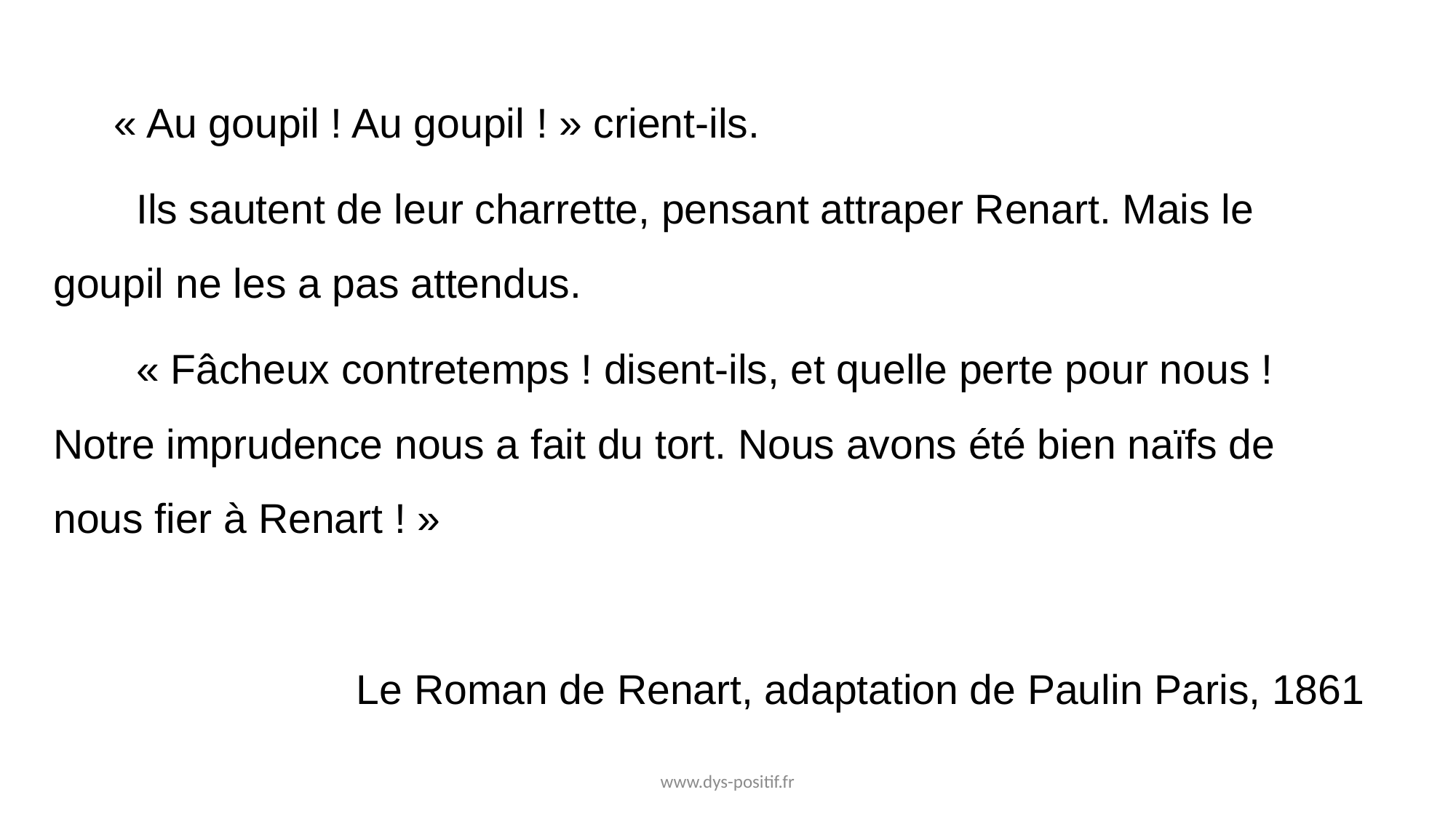

« Au goupil ! Au goupil ! » crient-ils.
  Ils sautent de leur charrette, pensant attraper Renart. Mais le goupil ne les a pas attendus.
  « Fâcheux contretemps ! disent-ils, et quelle perte pour nous ! Notre imprudence nous a fait du tort. Nous avons été bien naïfs de nous fier à Renart ! »

Le Roman de Renart, adaptation de Paulin Paris, 1861

www.dys-positif.fr